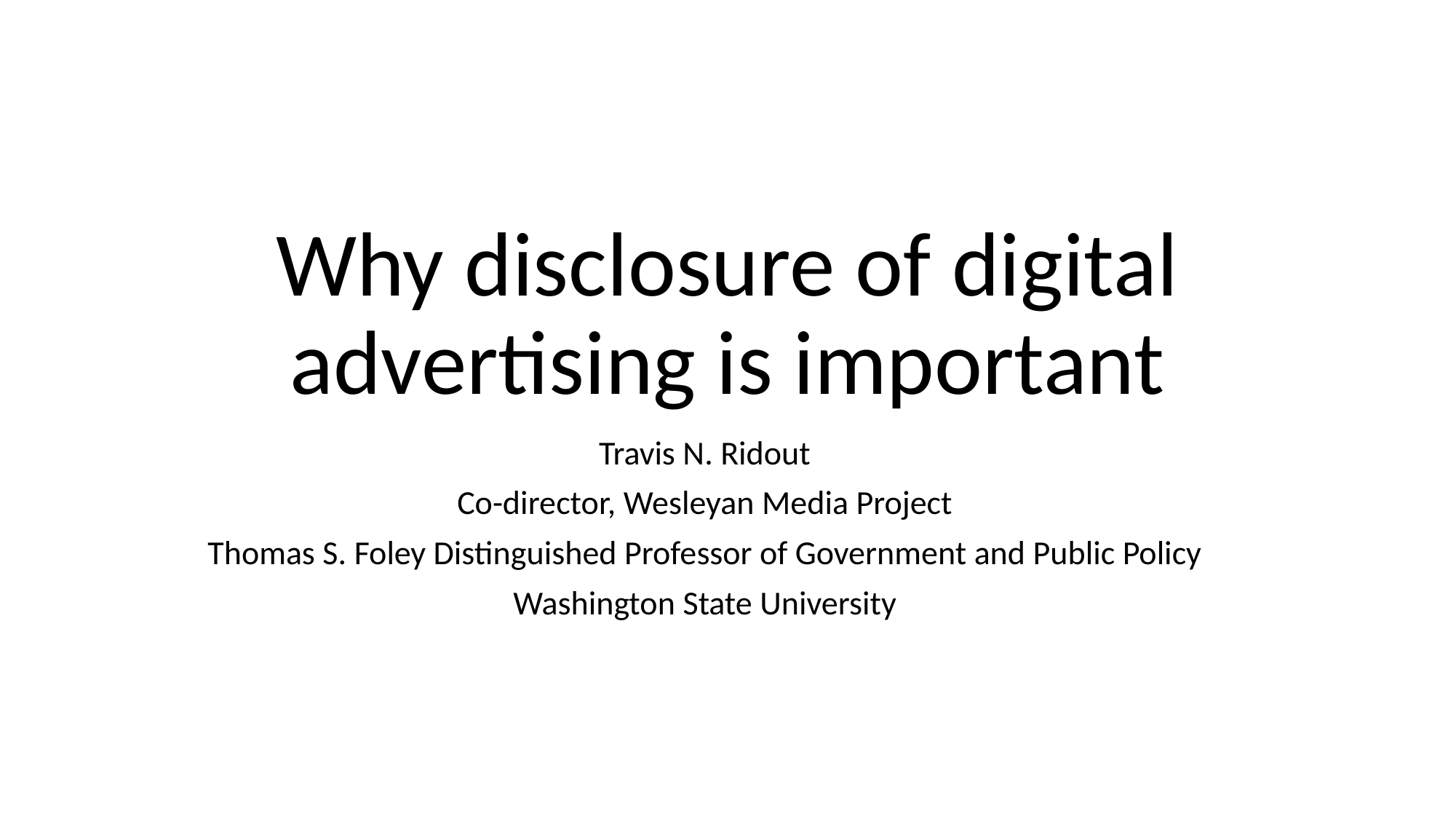

# Why disclosure of digital advertising is important
Travis N. Ridout
Co-director, Wesleyan Media Project
Thomas S. Foley Distinguished Professor of Government and Public Policy
Washington State University